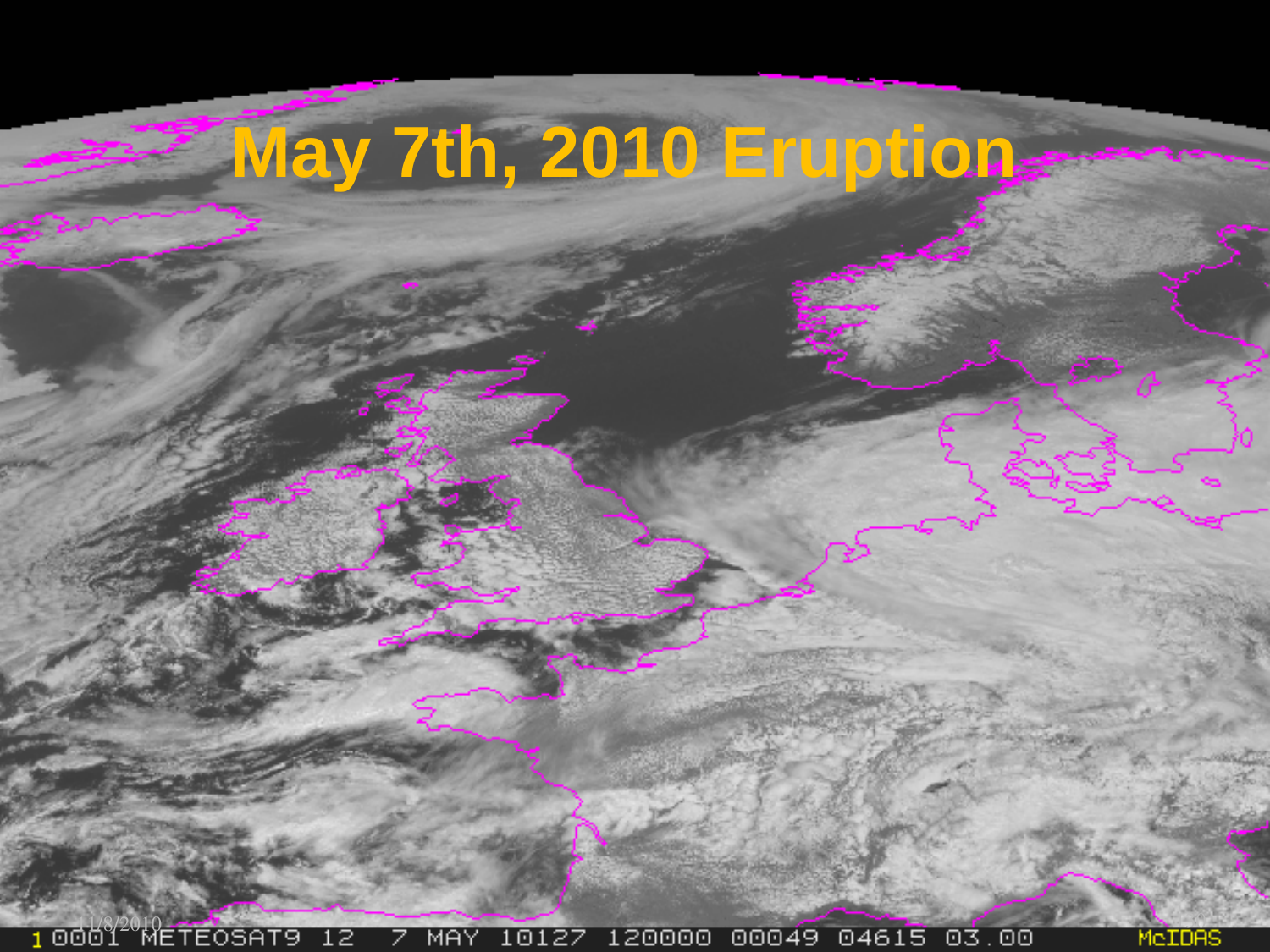

# May 7th, 2010 Eruption
11/8/2010
130